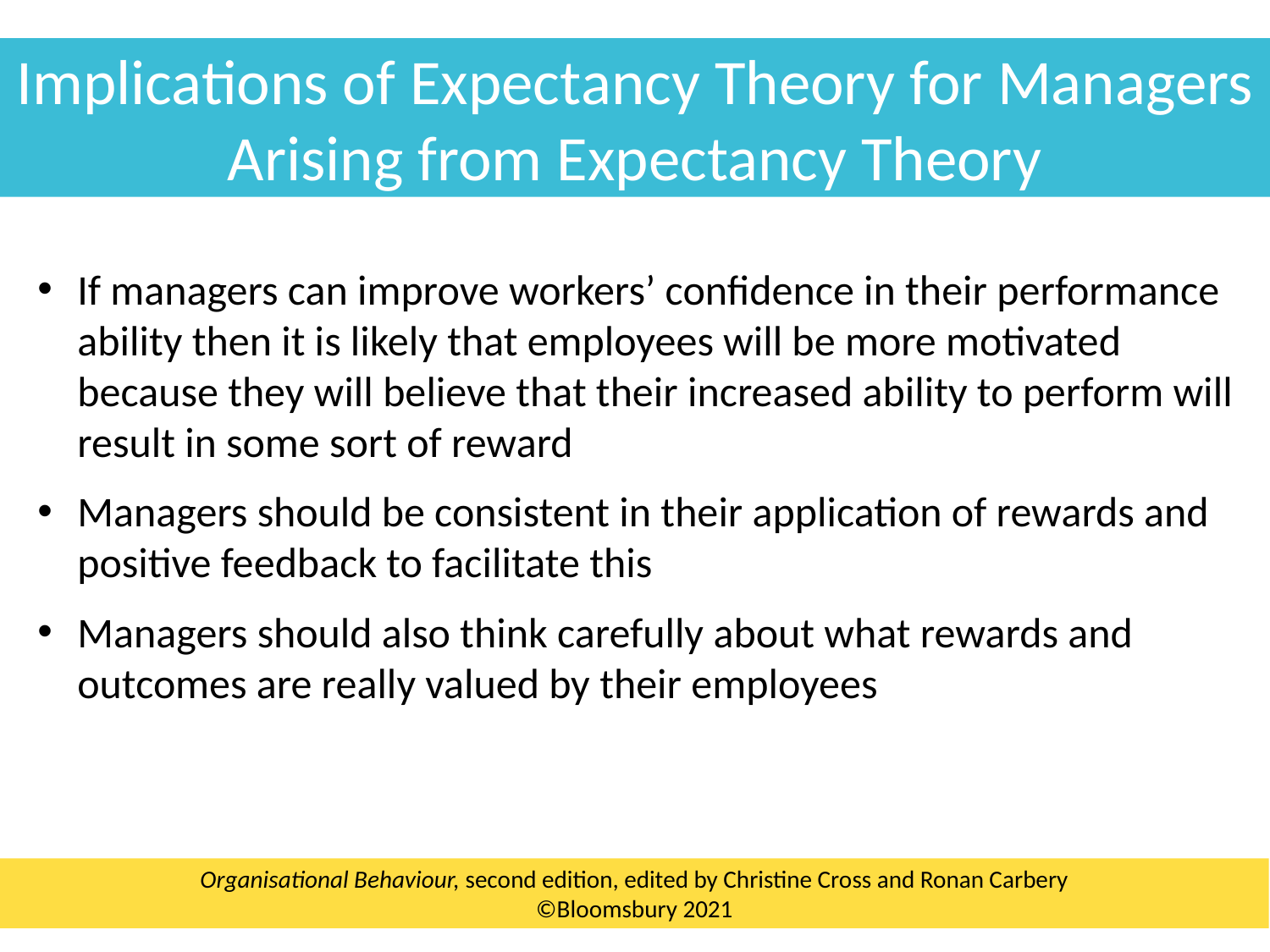

Implications of Expectancy Theory for Managers
Arising from Expectancy Theory
If managers can improve workers’ confidence in their performance ability then it is likely that employees will be more motivated because they will believe that their increased ability to perform will result in some sort of reward
Managers should be consistent in their application of rewards and positive feedback to facilitate this
Managers should also think carefully about what rewards and outcomes are really valued by their employees